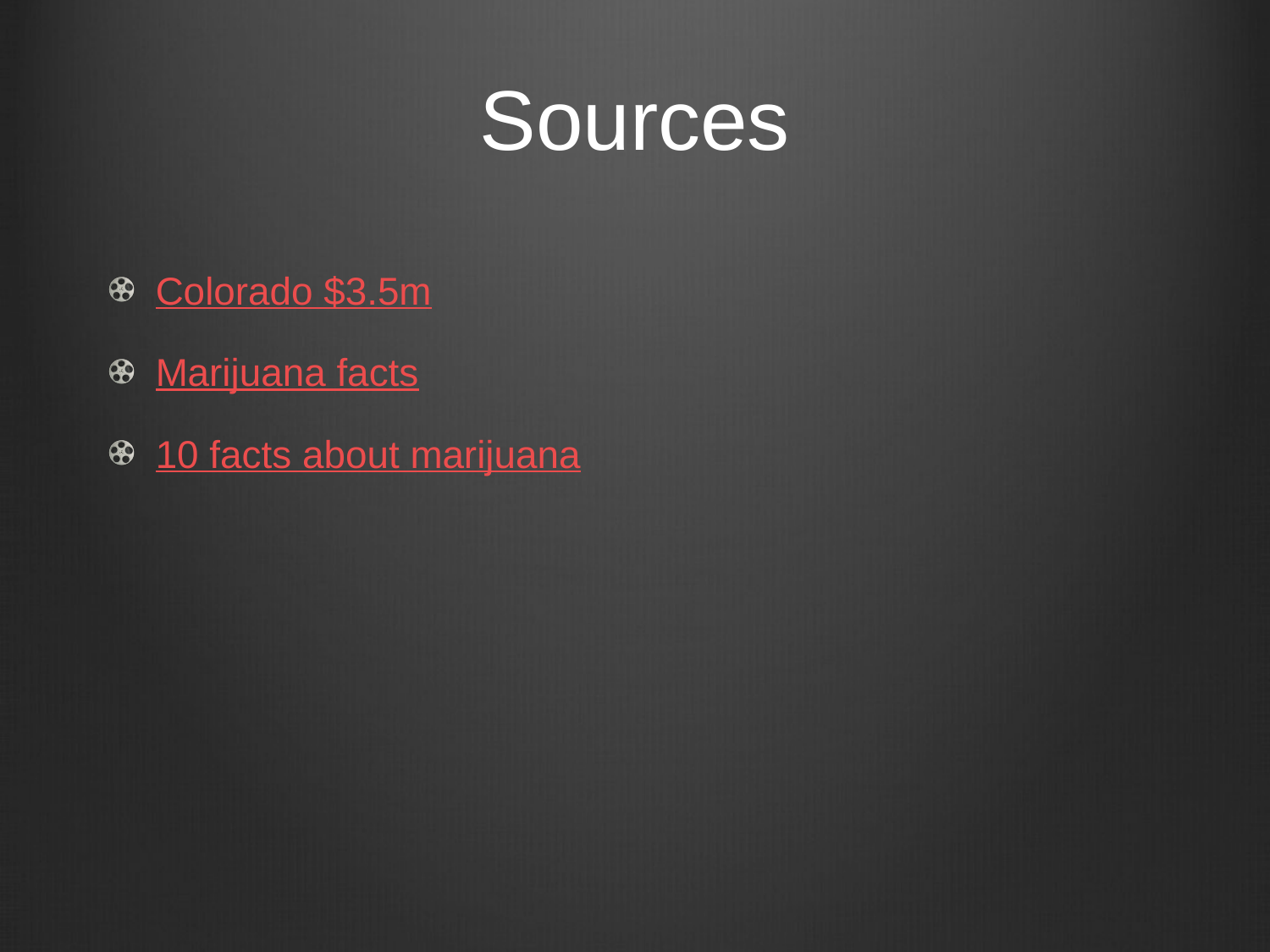

# Sources
Colorado $3.5m
Marijuana facts
10 facts about marijuana